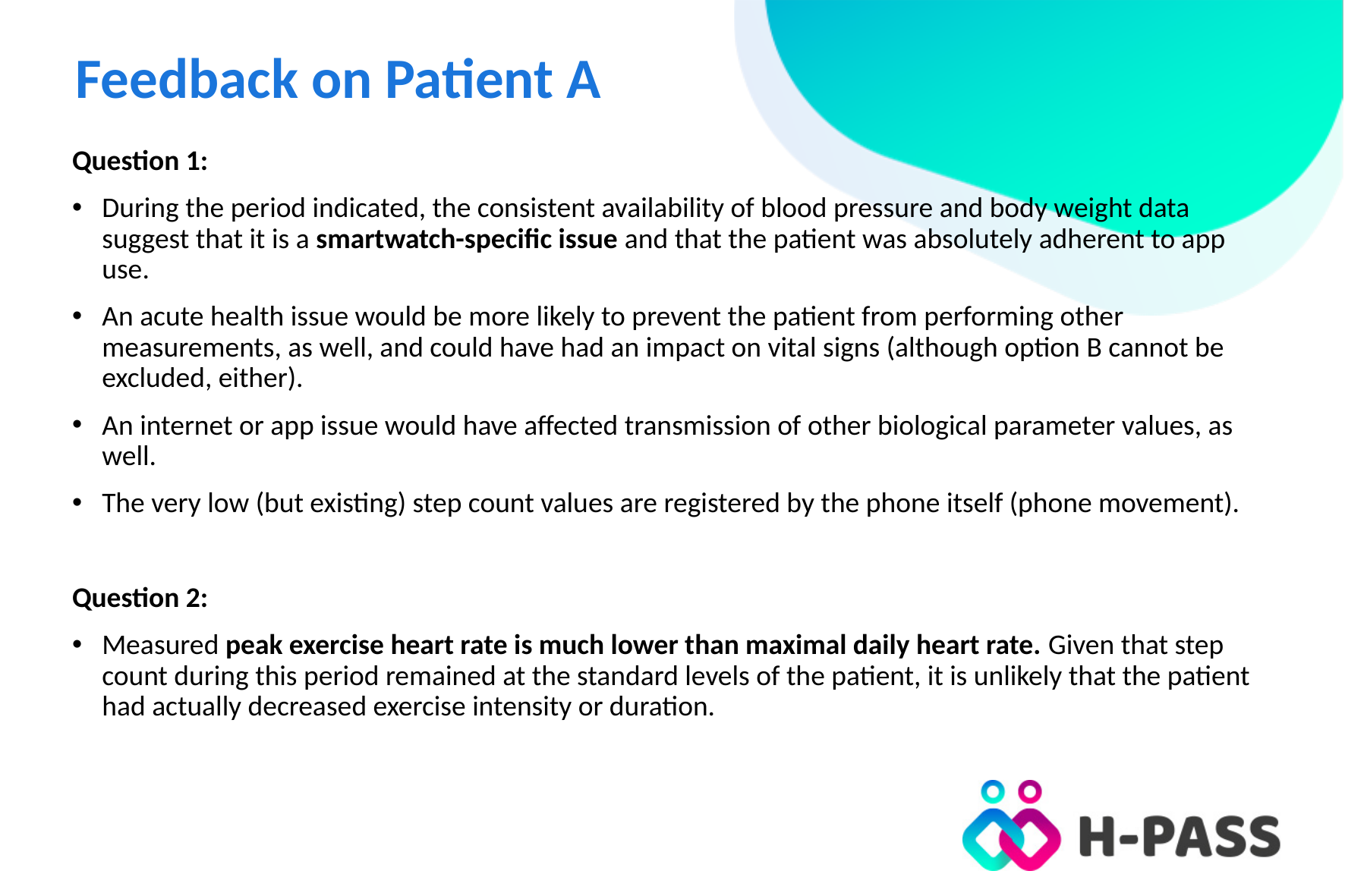

# Feedback on Patient A
Question 1:
During the period indicated, the consistent availability of blood pressure and body weight data suggest that it is a smartwatch-specific issue and that the patient was absolutely adherent to app use.
An acute health issue would be more likely to prevent the patient from performing other measurements, as well, and could have had an impact on vital signs (although option B cannot be excluded, either).
An internet or app issue would have affected transmission of other biological parameter values, as well.
The very low (but existing) step count values are registered by the phone itself (phone movement).

Question 2:
Measured peak exercise heart rate is much lower than maximal daily heart rate. Given that step count during this period remained at the standard levels of the patient, it is unlikely that the patient had actually decreased exercise intensity or duration.